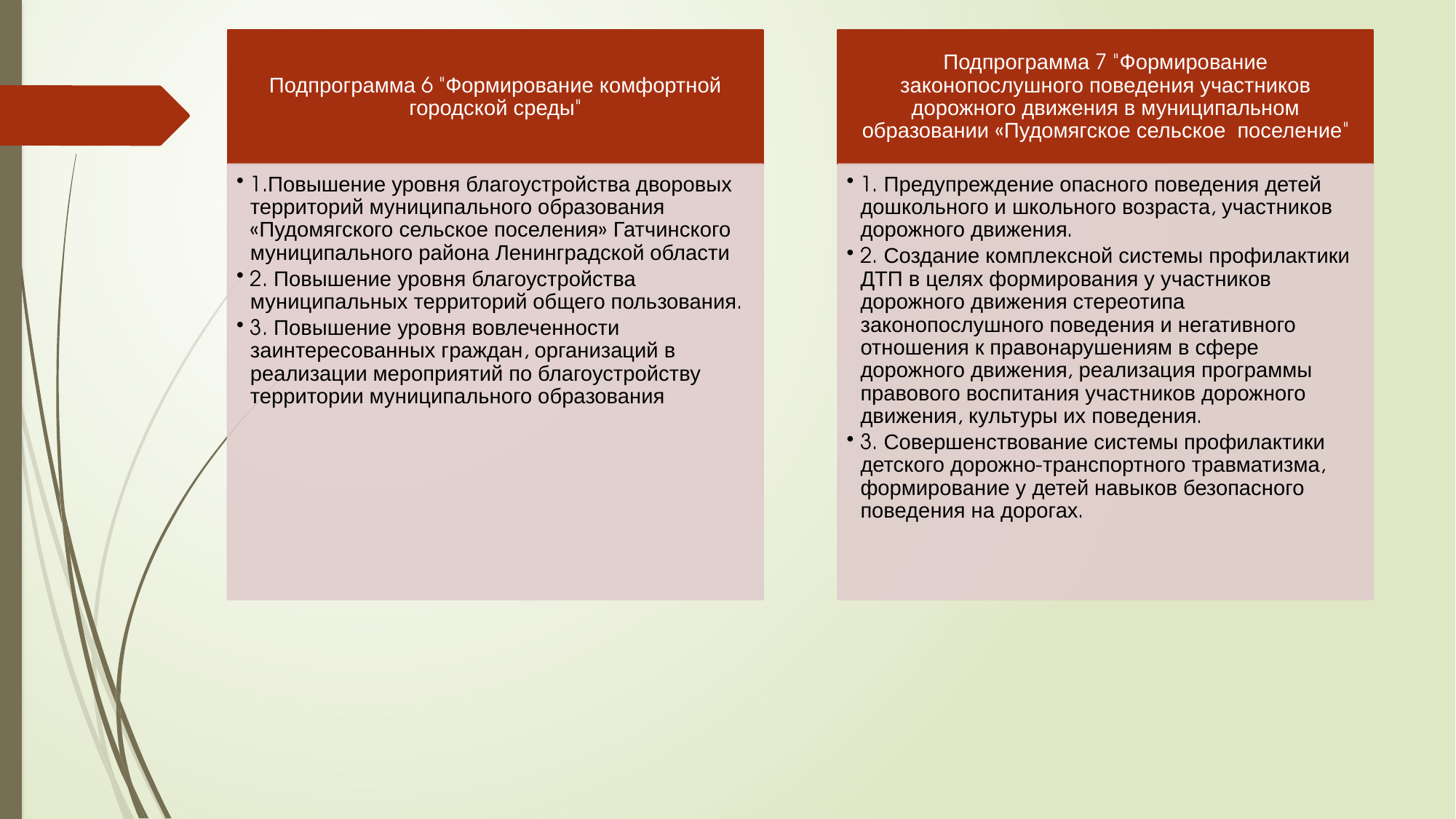

Подпрограмма 6 "Формирование комфортной городской среды"
1.Повышение уровня благоустройства дворовых территорий муниципального образования «Пудомягского сельское поселения» Гатчинского муниципального района Ленинградской области
2. Повышение уровня благоустройства муниципальных территорий общего пользования.
3. Повышение уровня вовлеченности заинтересованных граждан, организаций в реализации мероприятий по благоустройству территории муниципального образования

Подпрограмма 7 "Формирование законопослушного поведения участников дорожного движения в муниципальном образовании «Пудомягское сельское  поселение"
1. Предупреждение опасного поведения детей дошкольного и школьного возраста, участников дорожного движения.
2. Создание комплексной системы профилактики ДТП в целях формирования у участников дорожного движения стереотипа законопослушного поведения и негативного отношения к правонарушениям в сфере дорожного движения, реализация программы правового воспитания участников дорожного движения, культуры их поведения.
3. Совершенствование системы профилактики детского дорожно-транспортного травматизма, формирование у детей навыков безопасного поведения на дорогах.